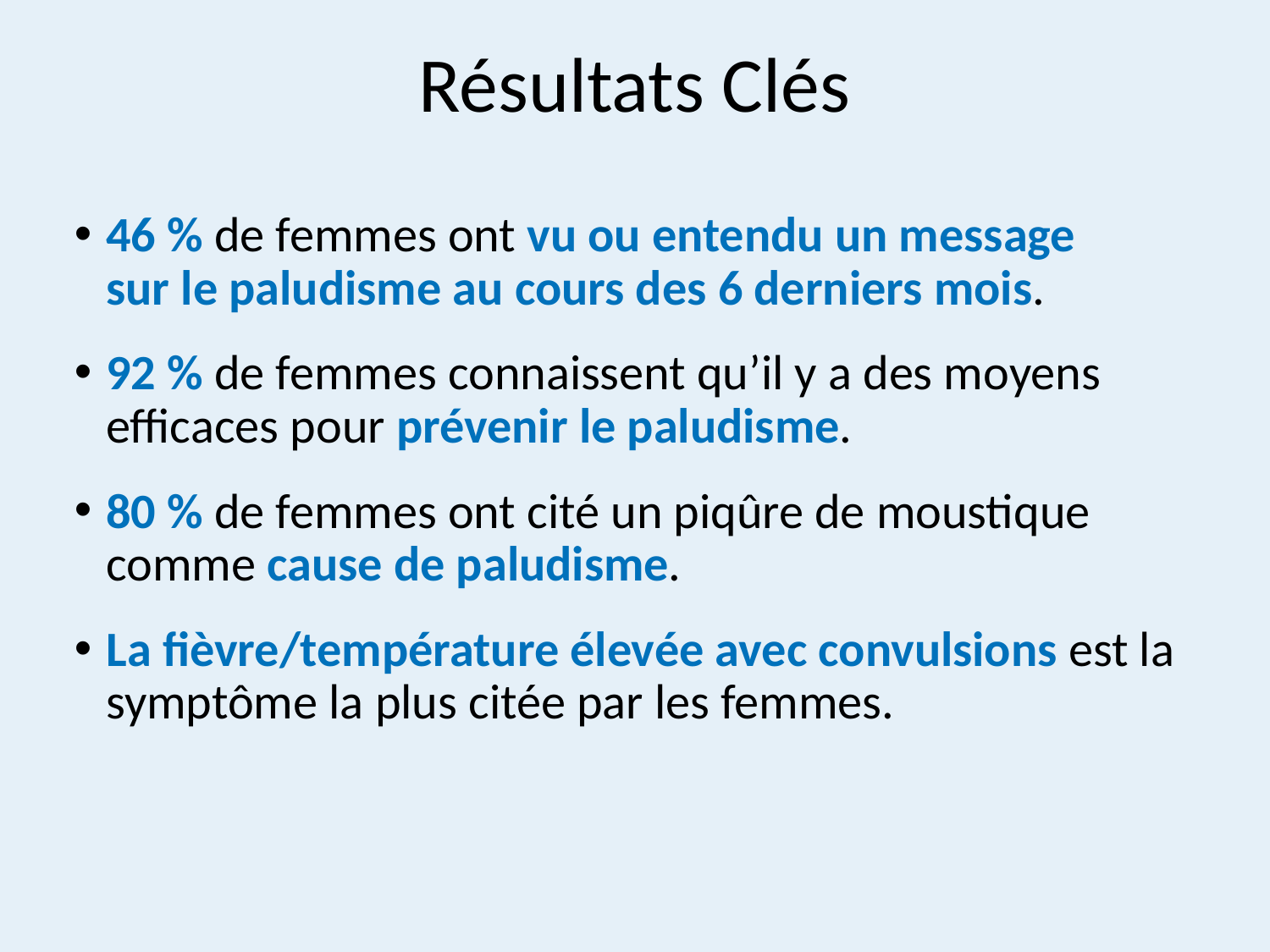

# Résultats Clés
46 % de femmes ont vu ou entendu un message sur le paludisme au cours des 6 derniers mois.
92 % de femmes connaissent qu’il y a des moyens efficaces pour prévenir le paludisme.
80 % de femmes ont cité un piqûre de moustique comme cause de paludisme.
La fièvre/température élevée avec convulsions est la  symptôme la plus citée par les femmes.